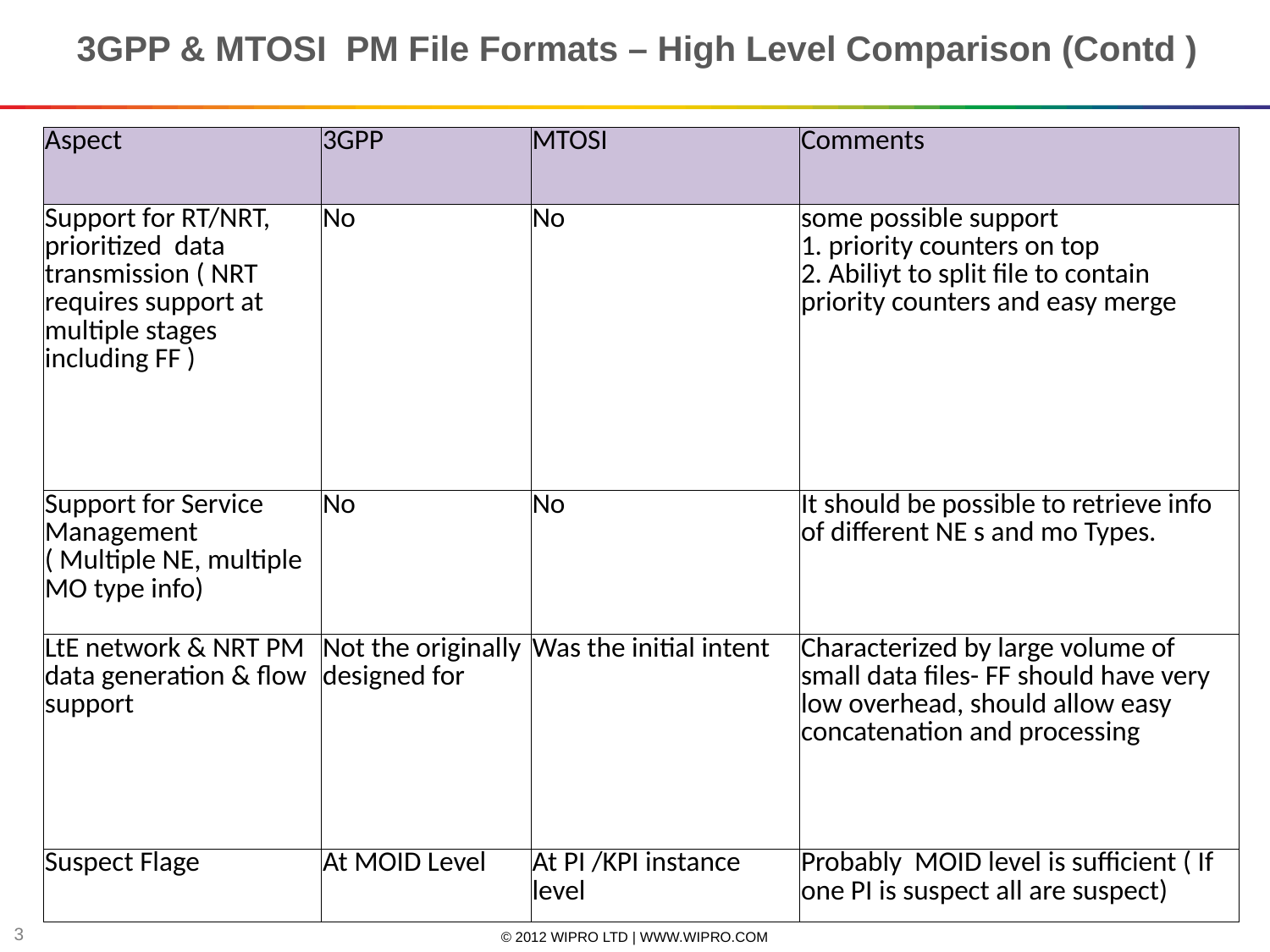

3GPP & MTOSI  PM File Formats – High Level Comparison (Contd )
| Aspect | 3GPP | MTOSI | Comments |
| --- | --- | --- | --- |
| Support for RT/NRT, prioritized data transmission ( NRT requires support at multiple stages including FF ) | No | No | some possible support 1. priority counters on top 2. Abiliyt to split file to contain priority counters and easy merge |
| Support for Service Management ( Multiple NE, multiple MO type info) | No | No | It should be possible to retrieve info of different NE s and mo Types. |
| LtE network & NRT PM data generation & flow support | Not the originally designed for | Was the initial intent | Characterized by large volume of small data files- FF should have very low overhead, should allow easy concatenation and processing |
| Suspect Flage | At MOID Level | At PI /KPI instance level | Probably MOID level is sufficient ( If one PI is suspect all are suspect) |